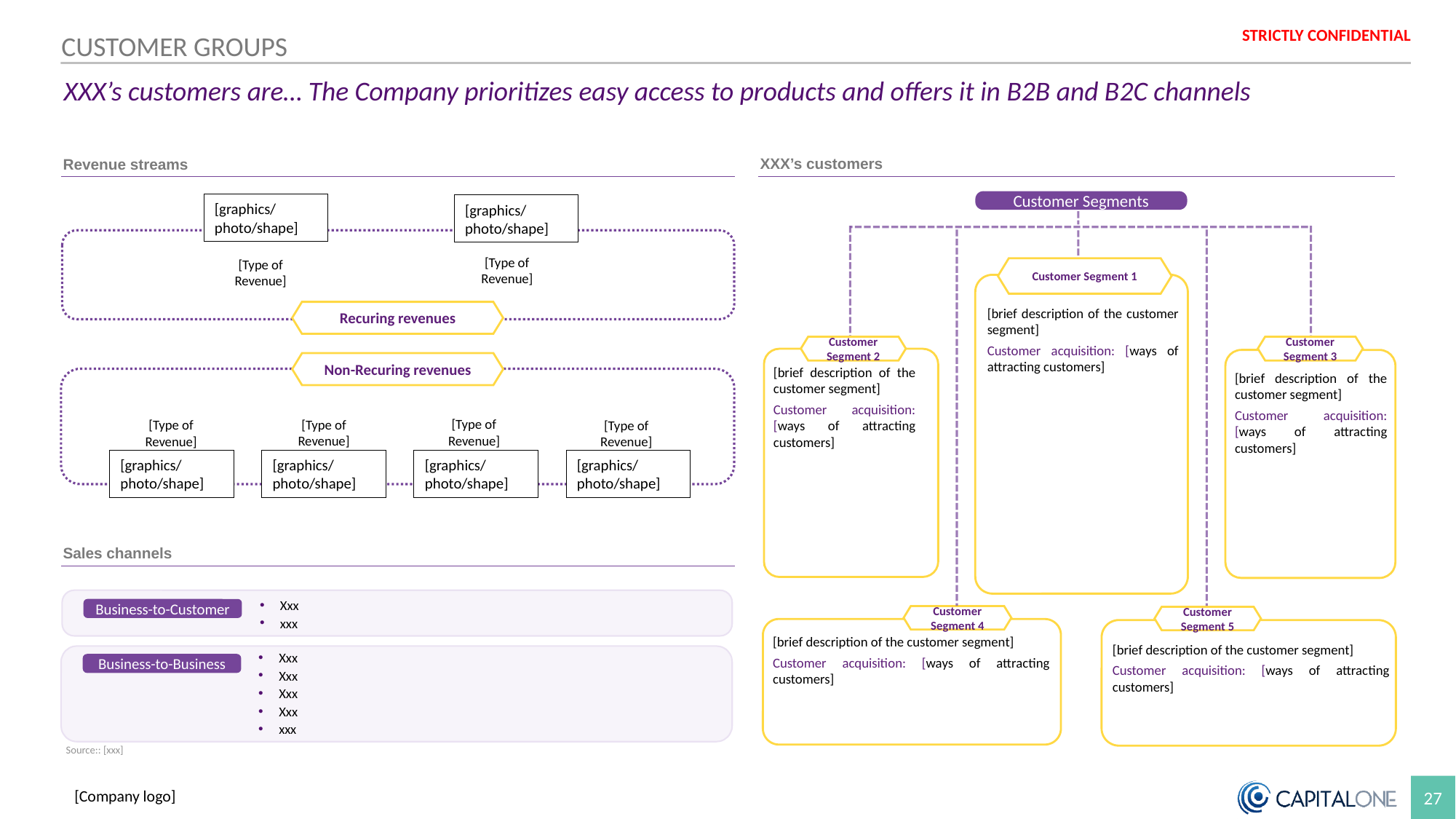

Colour palette

CUSTOMER GROUPS
XXX’s customers are… The Company prioritizes easy access to products and offers it in B2B and B2C channels
XXX’s customers
Revenue streams

Recuring revenues
Customer Segments
[graphics/ photo/shape]
[graphics/ photo/shape]
[Type of Revenue]
[Type of Revenue]
Customer Segment 1

[brief description of the customer segment]
Customer acquisition: [ways of attracting customers]
Customer Segment 2

[brief description of the customer segment]
Customer acquisition: [ways of attracting customers]
Customer Segment 3
[brief description of the customer segment]
Customer acquisition: [ways of attracting customers]

Non-Recuring revenues

[Type of Revenue]
[Type of Revenue]
[Type of Revenue]
[Type of Revenue]
[graphics/ photo/shape]
[graphics/ photo/shape]
[graphics/ photo/shape]
[graphics/ photo/shape]
Sales channels

Xxx
xxx
Business-to-Customer
Xxx
Xxx
Xxx
Xxx
xxx

Business-to-Business
Customer Segment 4

[brief description of the customer segment]
Customer acquisition: [ways of attracting customers]
Customer Segment 5

[brief description of the customer segment]
Customer acquisition: [ways of attracting customers]
Source:: [xxx]